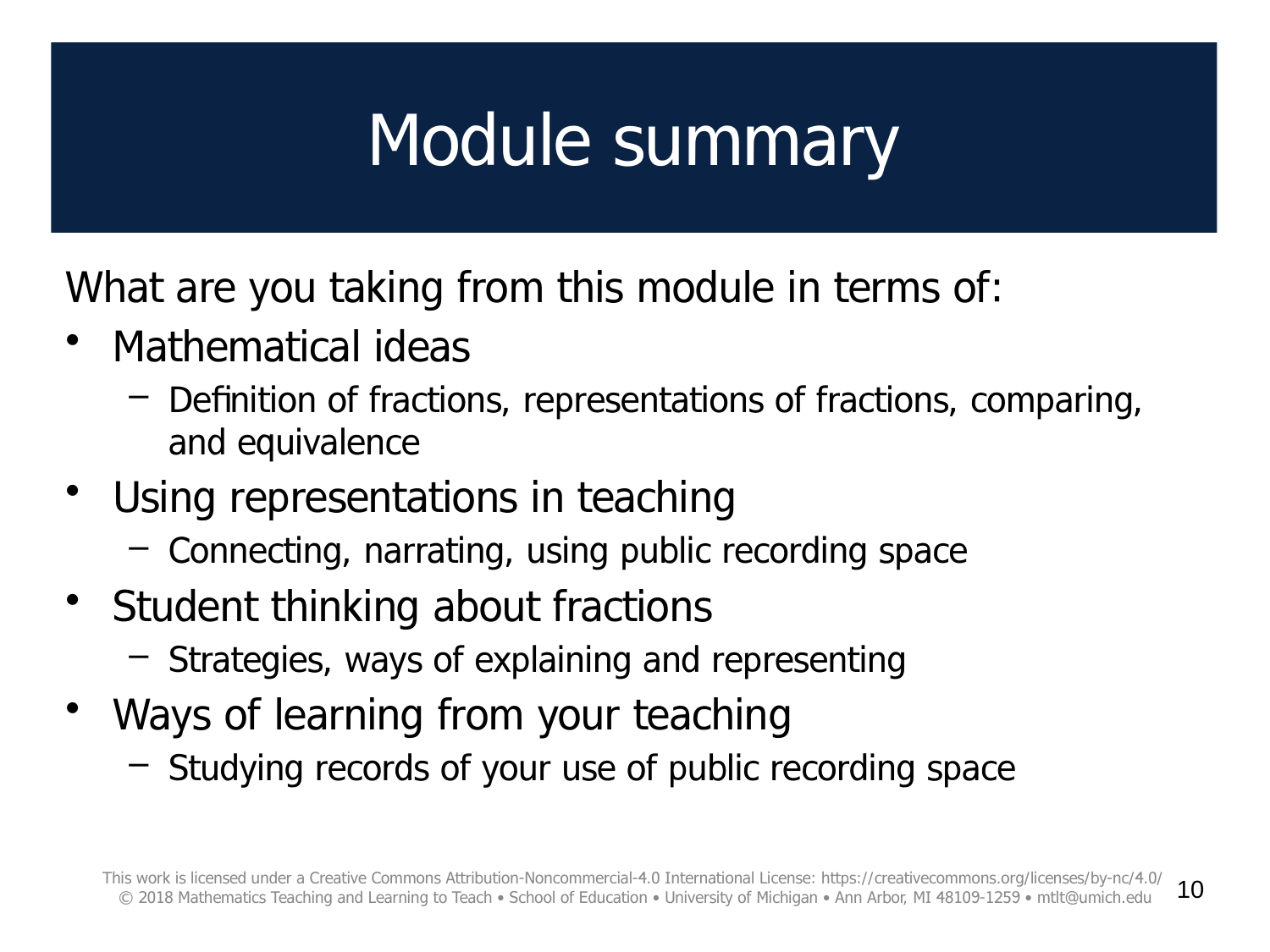

# Module summary
What are you taking from this module in terms of:
Mathematical ideas
Definition of fractions, representations of fractions, comparing, and equivalence
Using representations in teaching
Connecting, narrating, using public recording space
Student thinking about fractions
Strategies, ways of explaining and representing
Ways of learning from your teaching
Studying records of your use of public recording space
This work is licensed under a Creative Commons Attribution-Noncommercial-4.0 International License: https://creativecommons.org/licenses/by-nc/4.0/
© 2018 Mathematics Teaching and Learning to Teach • School of Education • University of Michigan • Ann Arbor, MI 48109-1259 • mtlt@umich.edu
10